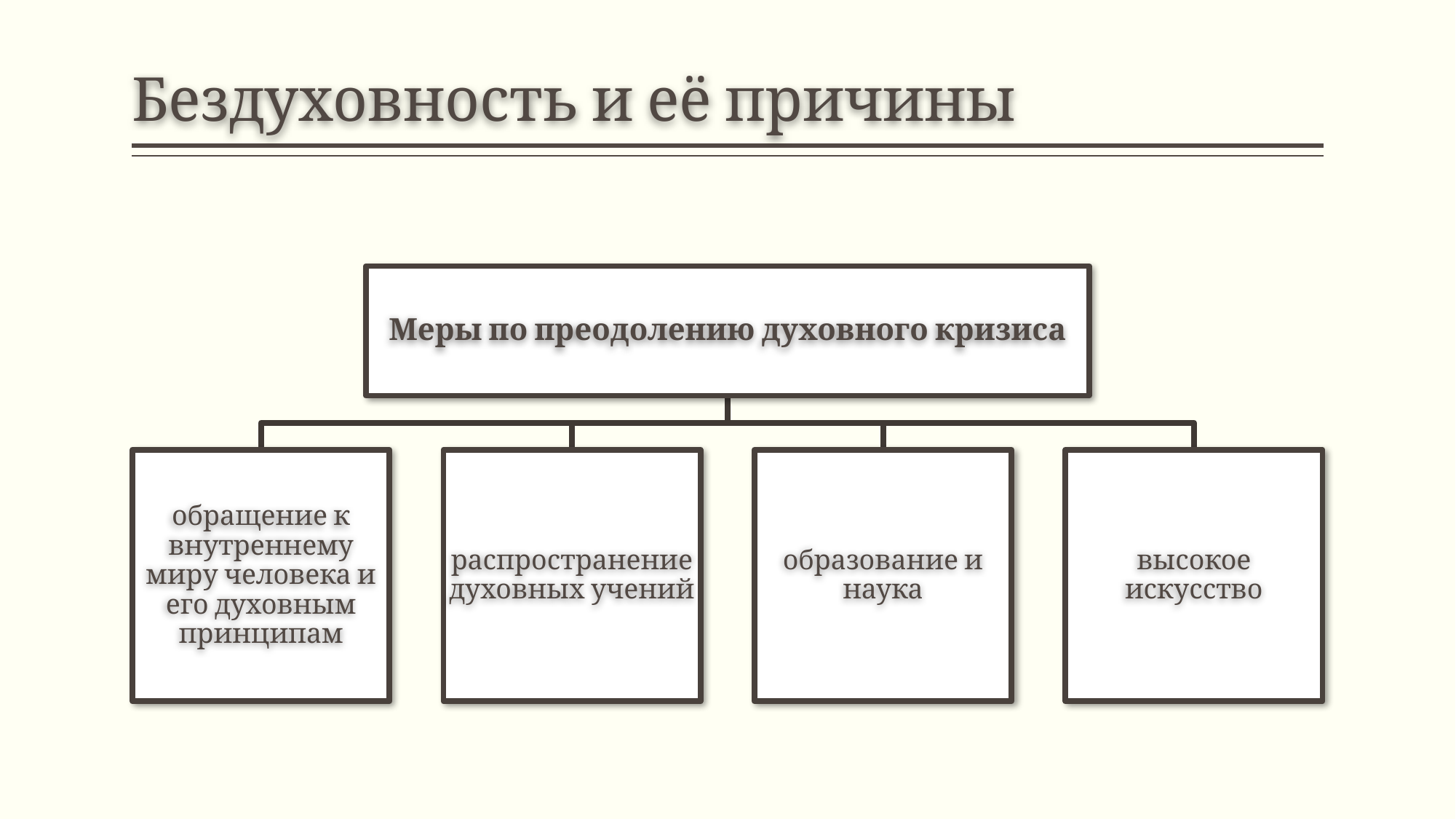

# Бездуховность и её причины

Меры по преодолению духовного кризиса

обращение к внутреннему миру человека и его духовным принципам

распространение духовных учений

образование и наука

высокое искусство